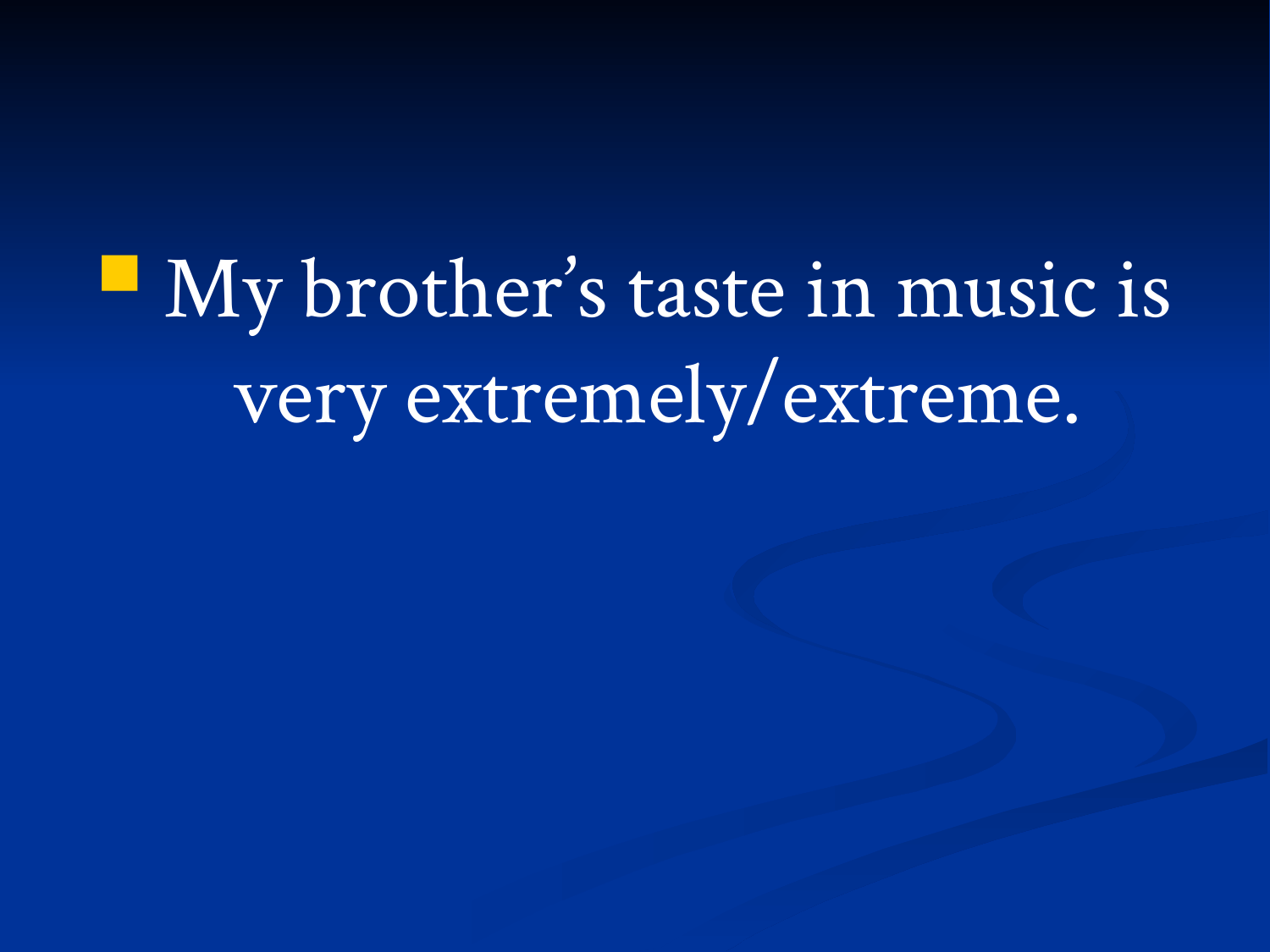

#
 My brother’s taste in music is very extremely/extreme.